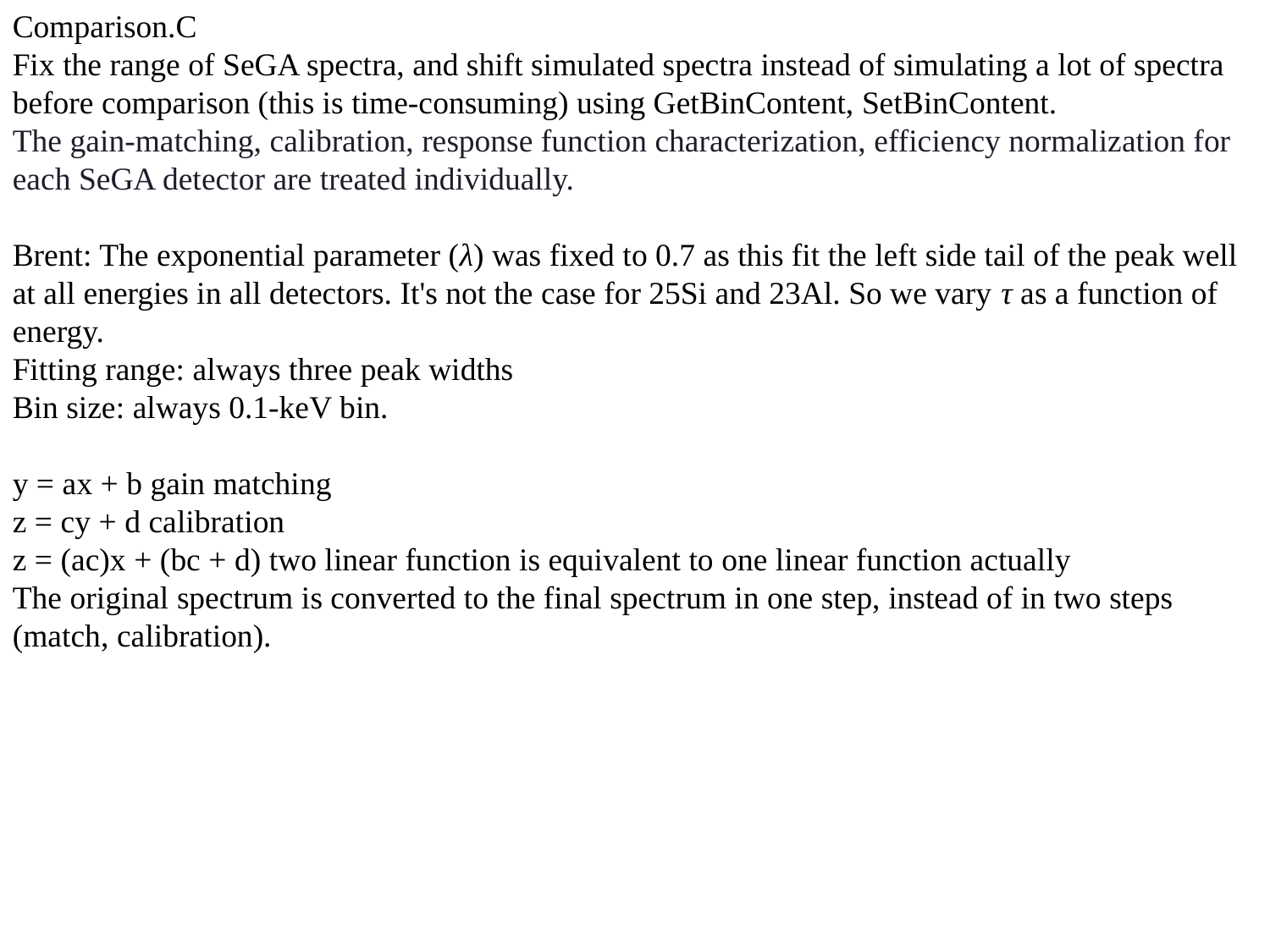

Comparison.C
Fix the range of SeGA spectra, and shift simulated spectra instead of simulating a lot of spectra before comparison (this is time-consuming) using GetBinContent, SetBinContent.
The gain-matching, calibration, response function characterization, efficiency normalization for each SeGA detector are treated individually.

Brent: The exponential parameter (λ) was fixed to 0.7 as this fit the left side tail of the peak well at all energies in all detectors. It's not the case for 25Si and 23Al. So we vary τ as a function of energy.
Fitting range: always three peak widths
Bin size: always 0.1-keV bin.

y = ax + b gain matching
z = cy + d calibration
z = (ac)x + (bc + d) two linear function is equivalent to one linear function actually
The original spectrum is converted to the final spectrum in one step, instead of in two steps (match, calibration).